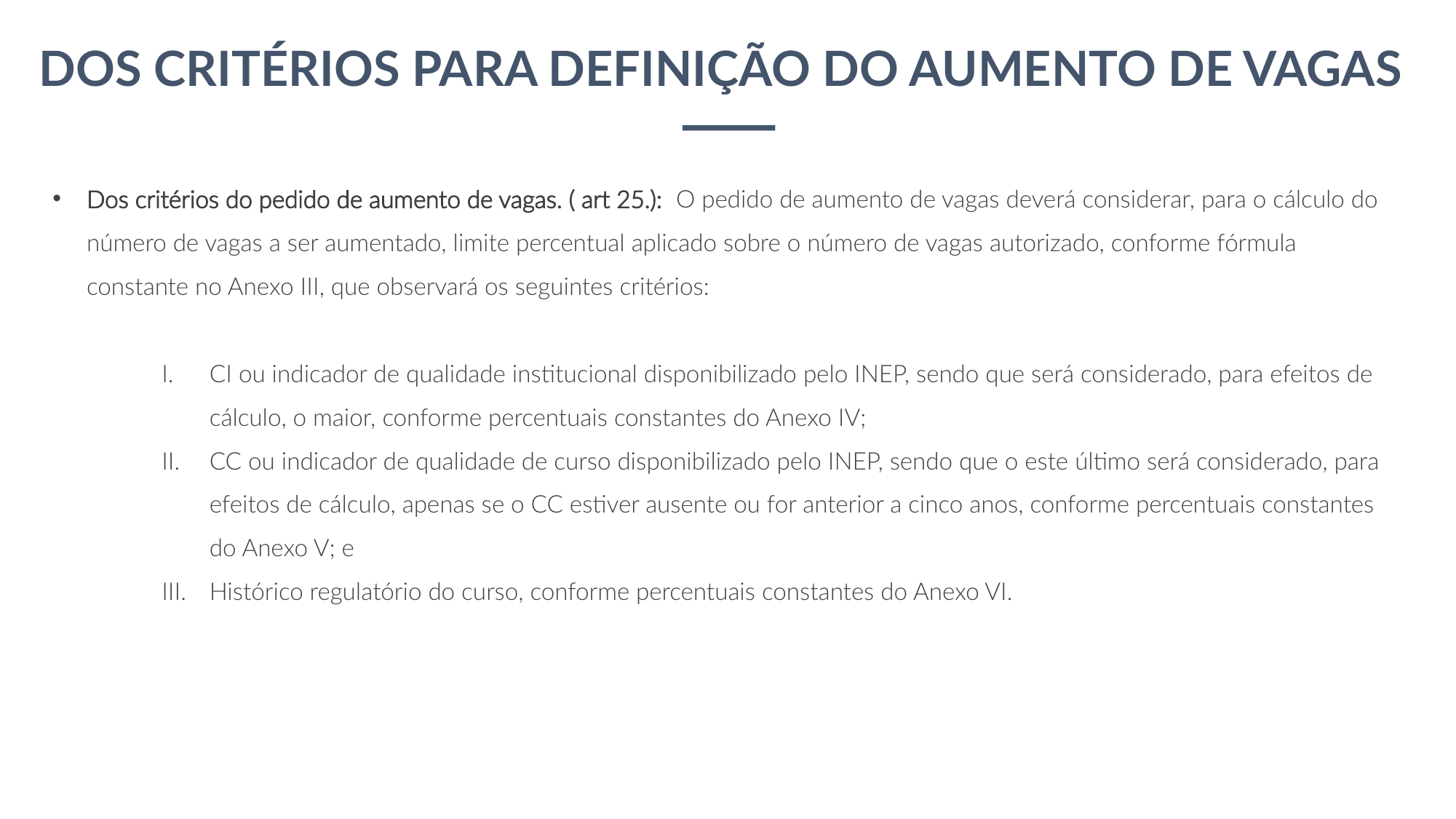

DOS CRITÉRIOS PARA DEFINIÇÃO DO AUMENTO DE VAGAS

Dos critérios do pedido de aumento de vagas. ( art 25.):  O pedido de aumento de vagas deverá considerar, para o cálculo do número de vagas a ser aumentado, limite percentual aplicado sobre o número de vagas autorizado, conforme fórmula constante no Anexo III, que observará os seguintes critérios:

CI ou indicador de qualidade institucional disponibilizado pelo INEP, sendo que será considerado, para efeitos de cálculo, o maior, conforme percentuais constantes do Anexo IV;
CC ou indicador de qualidade de curso disponibilizado pelo INEP, sendo que o este último será considerado, para efeitos de cálculo, apenas se o CC estiver ausente ou for anterior a cinco anos, conforme percentuais constantes do Anexo V; e
Histórico regulatório do curso, conforme percentuais constantes do Anexo VI.